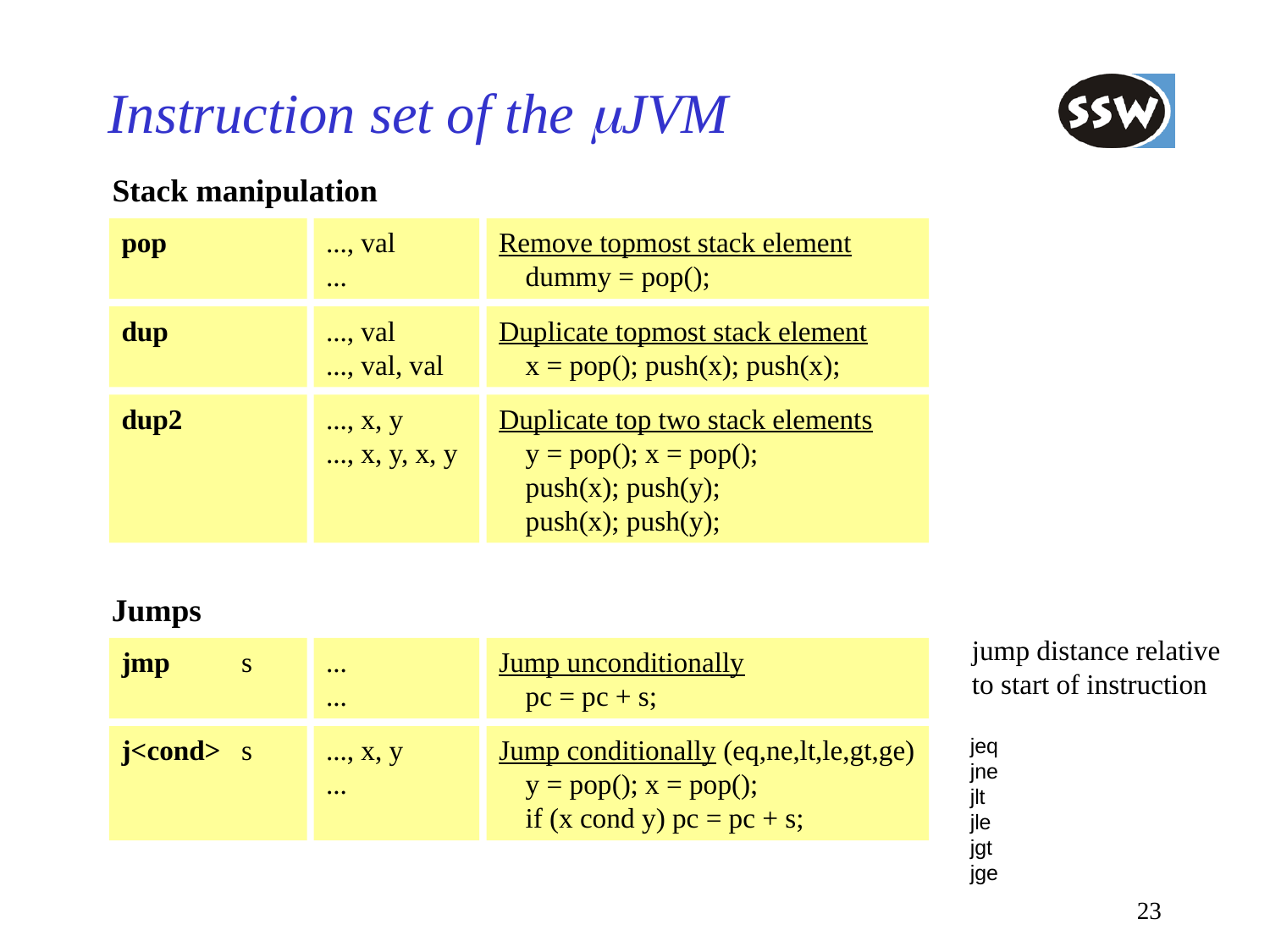

# Instruction set of the μJVM
Stack manipulation
pop

..., val
...
Remove topmost stack element
	dummy = pop();
dup

..., val
..., val, val
Duplicate topmost stack element
	x = pop(); push(x); push(x);
dup2

..., x, y
..., x, y, x, y

Duplicate top two stack elements
	y = pop(); x = pop();
	push(x); push(y);
	push(x); push(y);
Jumps
jump distance relative
to start of instruction
jmp	s

...
...
Jump unconditionally
	pc = pc + s;
j<cond>	s

..., x, y
...

Jump conditionally (eq,ne,lt,le,gt,ge)
	y = pop(); x = pop();
	if (x cond y) pc = pc + s;
jeq
jne
jlt
jle
jgt
jge
23